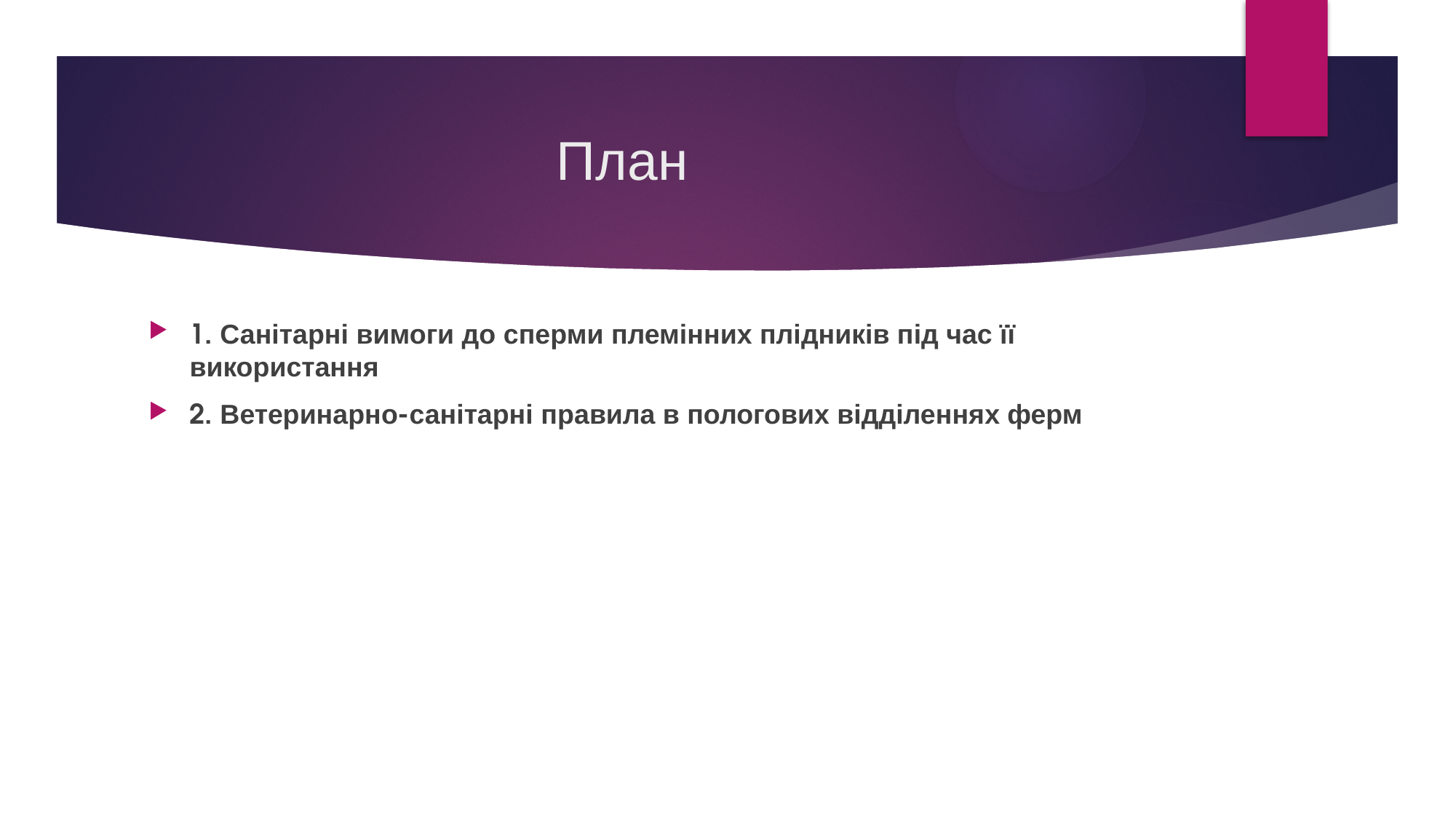

# План
1. Санітарні вимоги до сперми племінних плідників під час її використання
2. Ветеринарно-санітарні правила в пологових відділеннях ферм